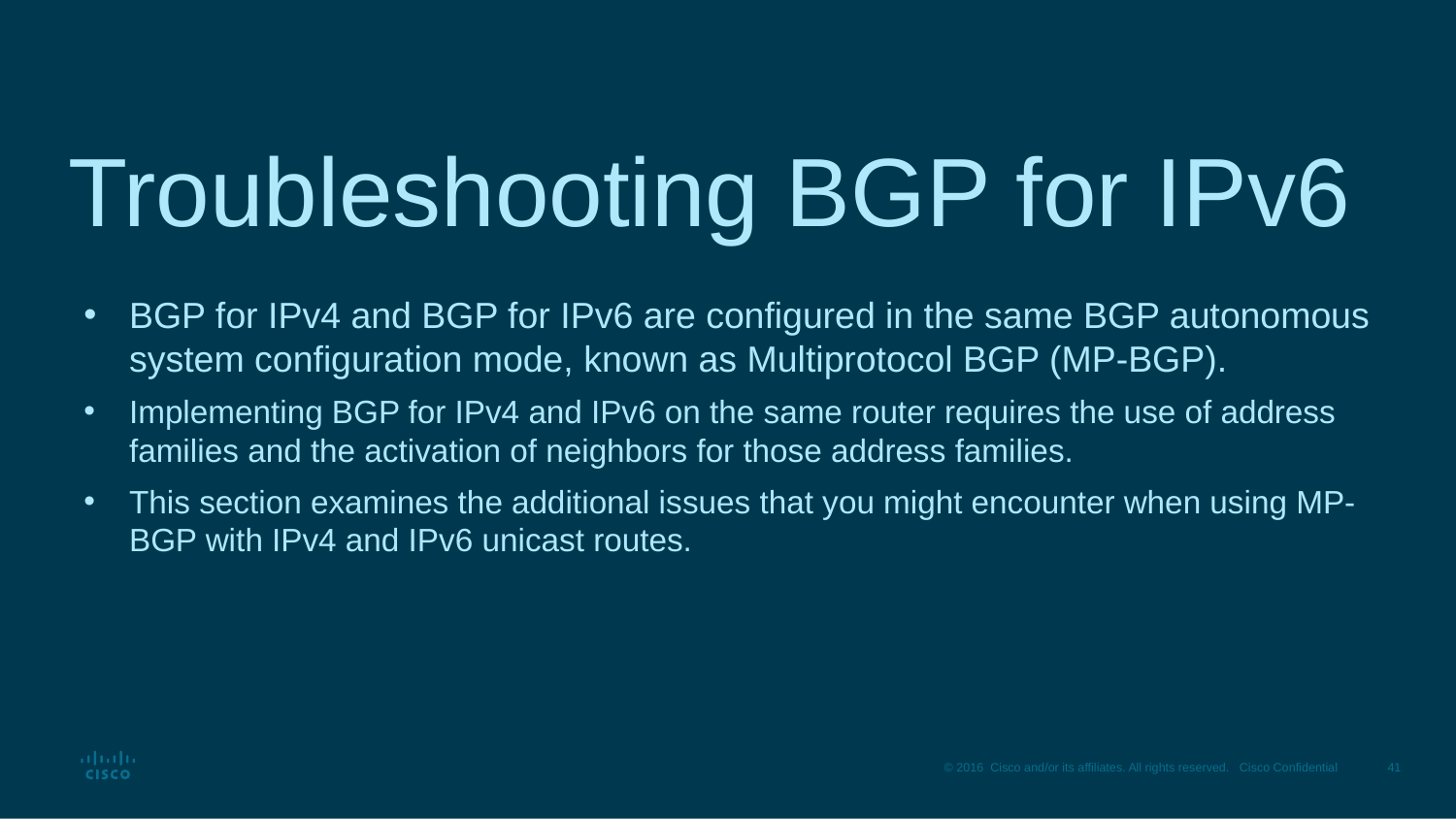

Troubleshooting BGP for IPv6
BGP for IPv4 and BGP for IPv6 are configured in the same BGP autonomous system configuration mode, known as Multiprotocol BGP (MP-BGP).
Implementing BGP for IPv4 and IPv6 on the same router requires the use of address families and the activation of neighbors for those address families.
This section examines the additional issues that you might encounter when using MP-BGP with IPv4 and IPv6 unicast routes.